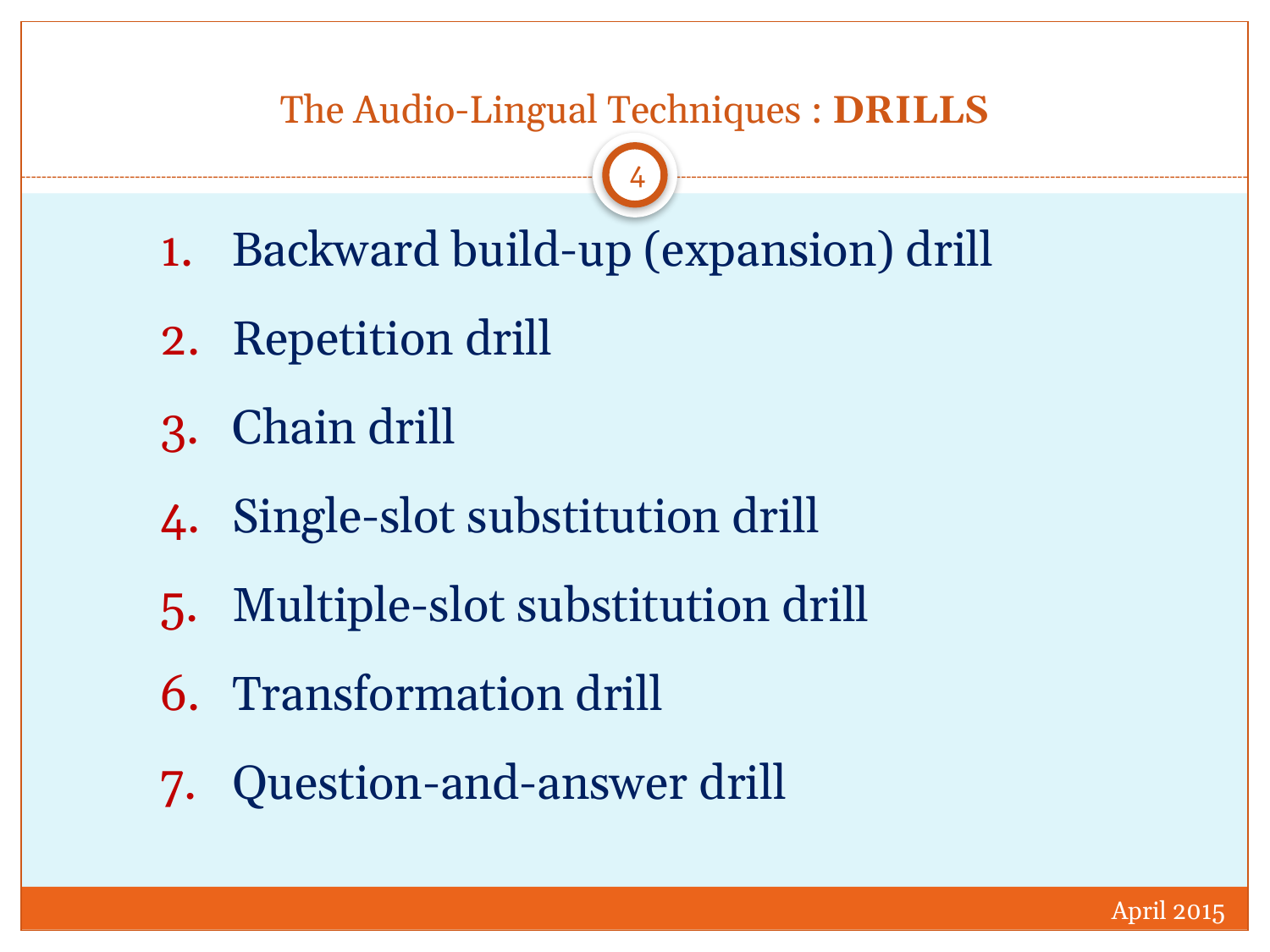

# The Audio-Lingual Techniques : DRILLS
4
Backward build-up (expansion) drill
Repetition drill
Chain drill
Single-slot substitution drill
Multiple-slot substitution drill
Transformation drill
Question-and-answer drill

April 2015